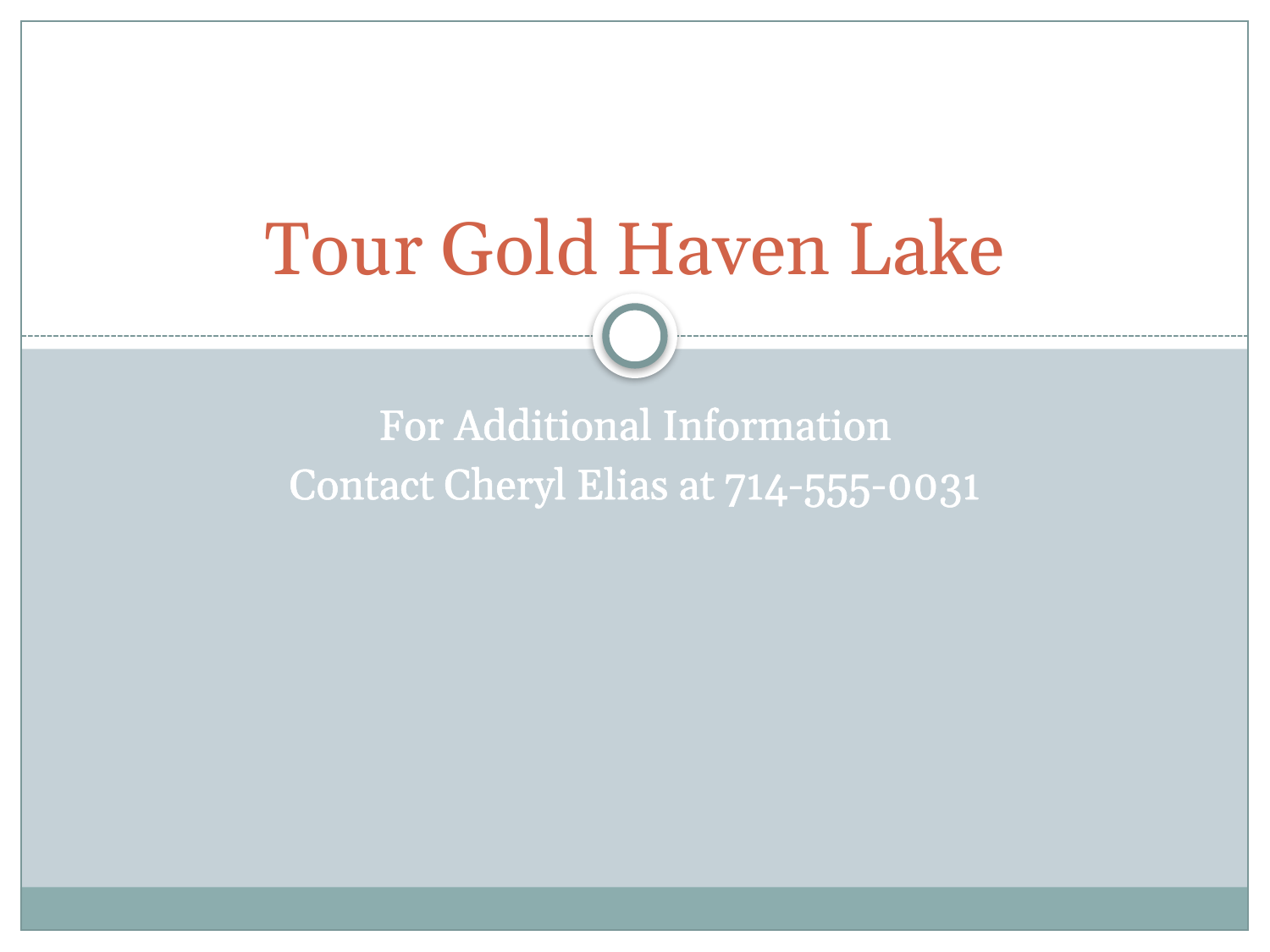

# Tour Gold Haven Lake
For Additional Information
Contact Cheryl Elias at 714-555-0031